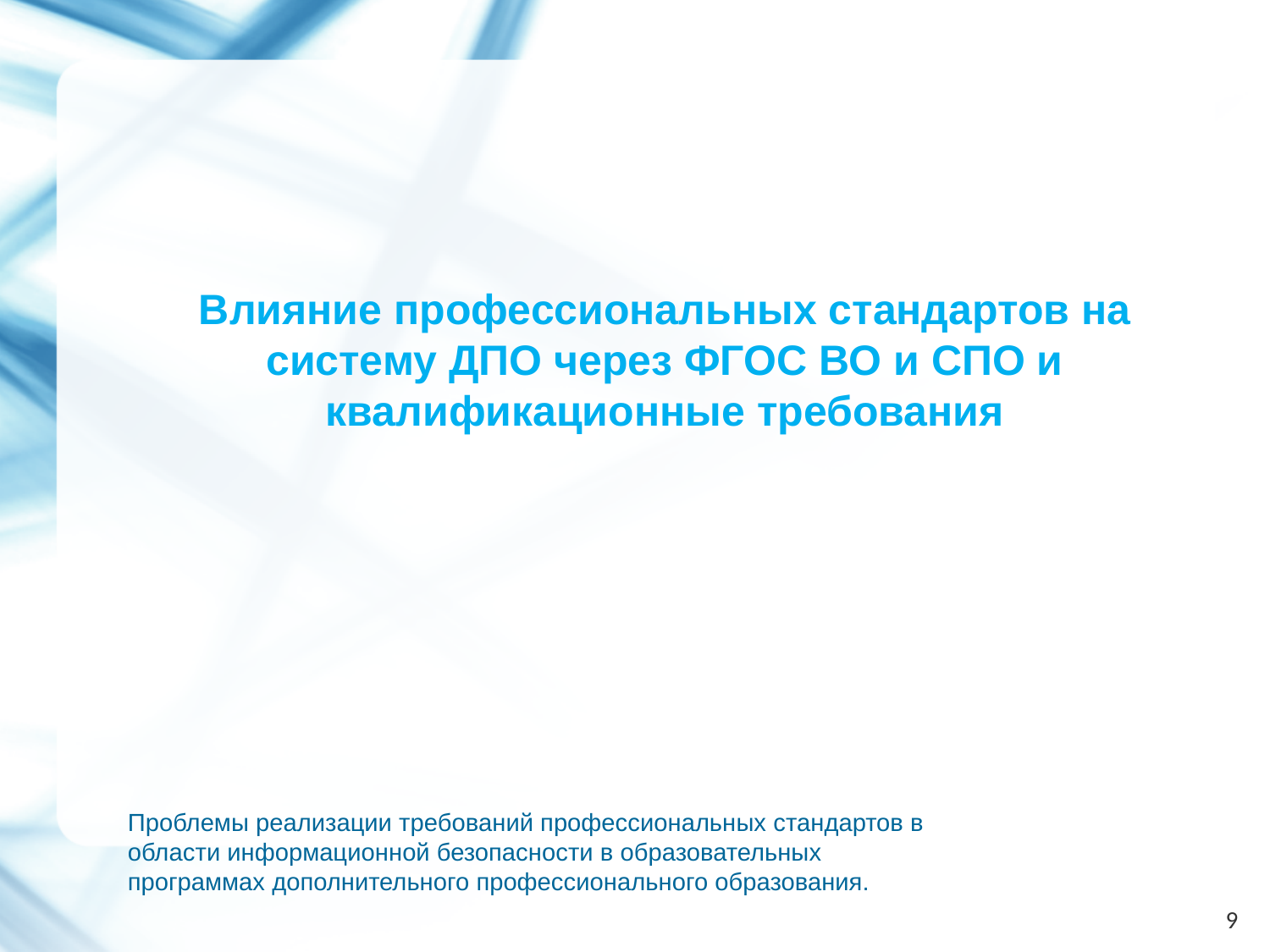

# Влияние профессиональных стандартов на систему ДПО через ФГОС ВО и СПО и квалификационные требования

Проблемы реализации требований профессиональных стандартов в области информационной безопасности в образовательных программах дополнительного профессионального образования.
9